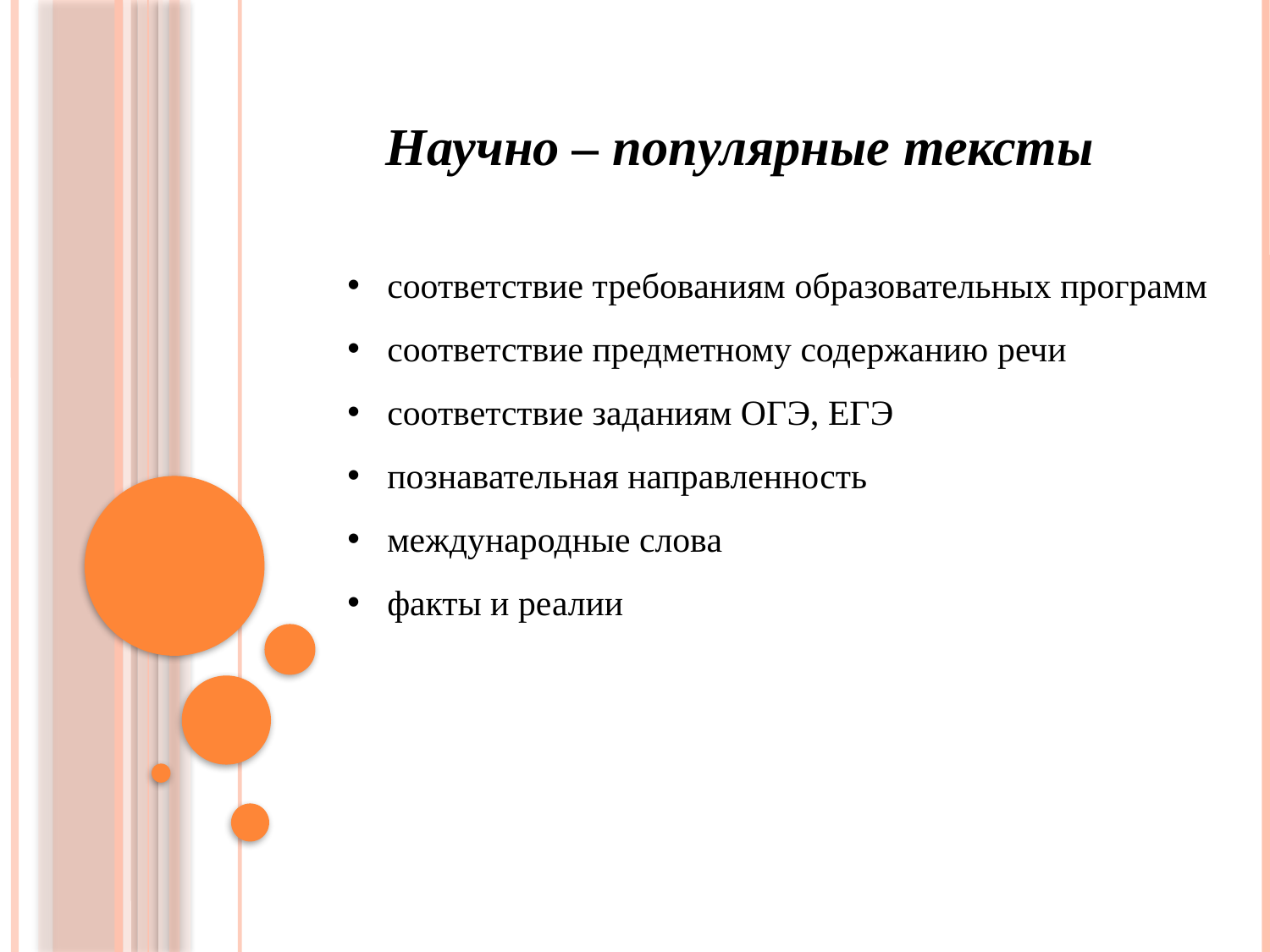

Научно – популярные тексты
соответствие требованиям образовательных программ
соответствие предметному содержанию речи
соответствие заданиям ОГЭ, ЕГЭ
познавательная направленность
международные слова
факты и реалии